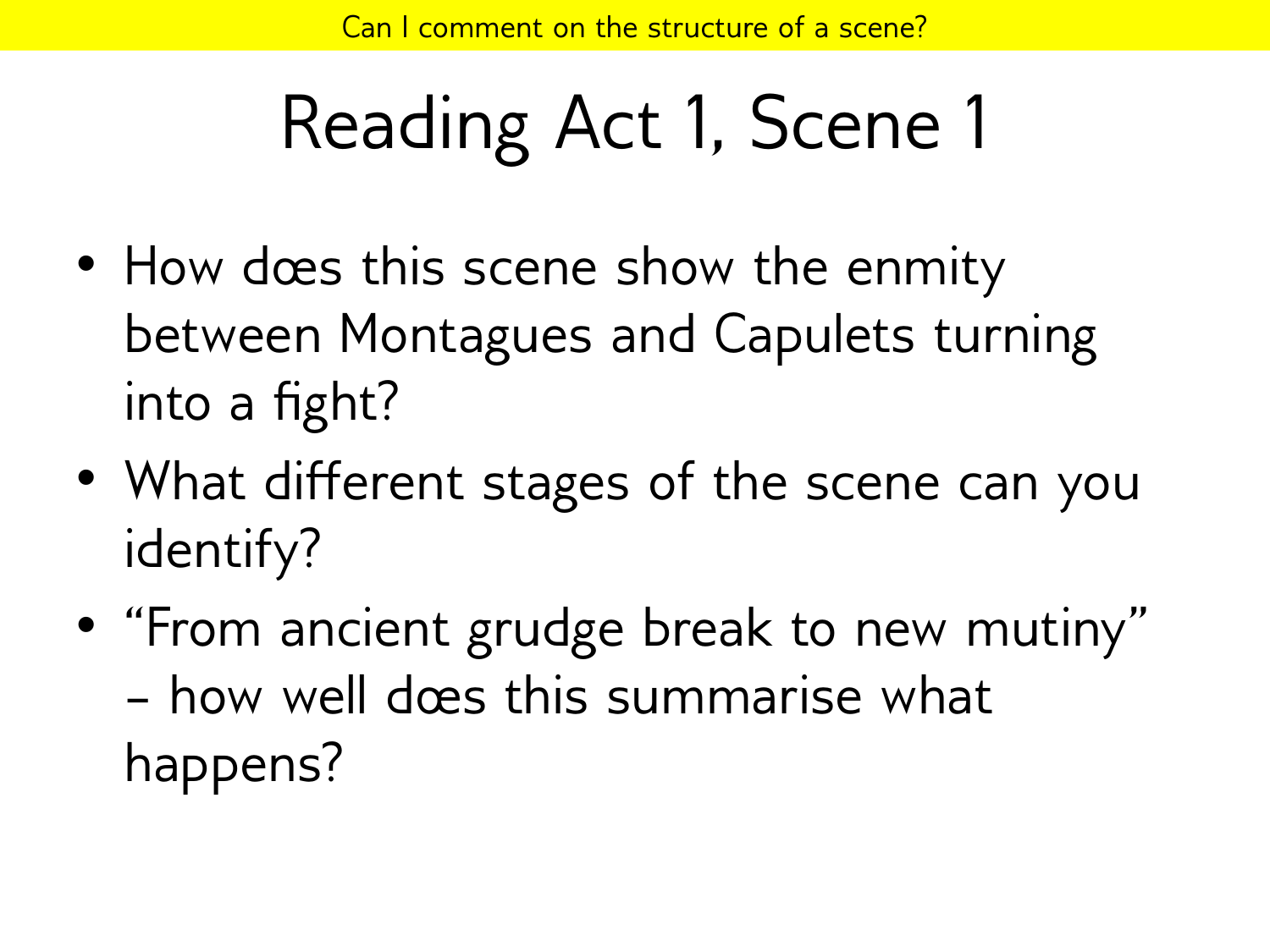

Can I comment on the structure of a scene?
# Reading Act 1, Scene 1
How does this scene show the enmity between Montagues and Capulets turning into a fight?
What different stages of the scene can you identify?
“From ancient grudge break to new mutiny” – how well does this summarise what happens?